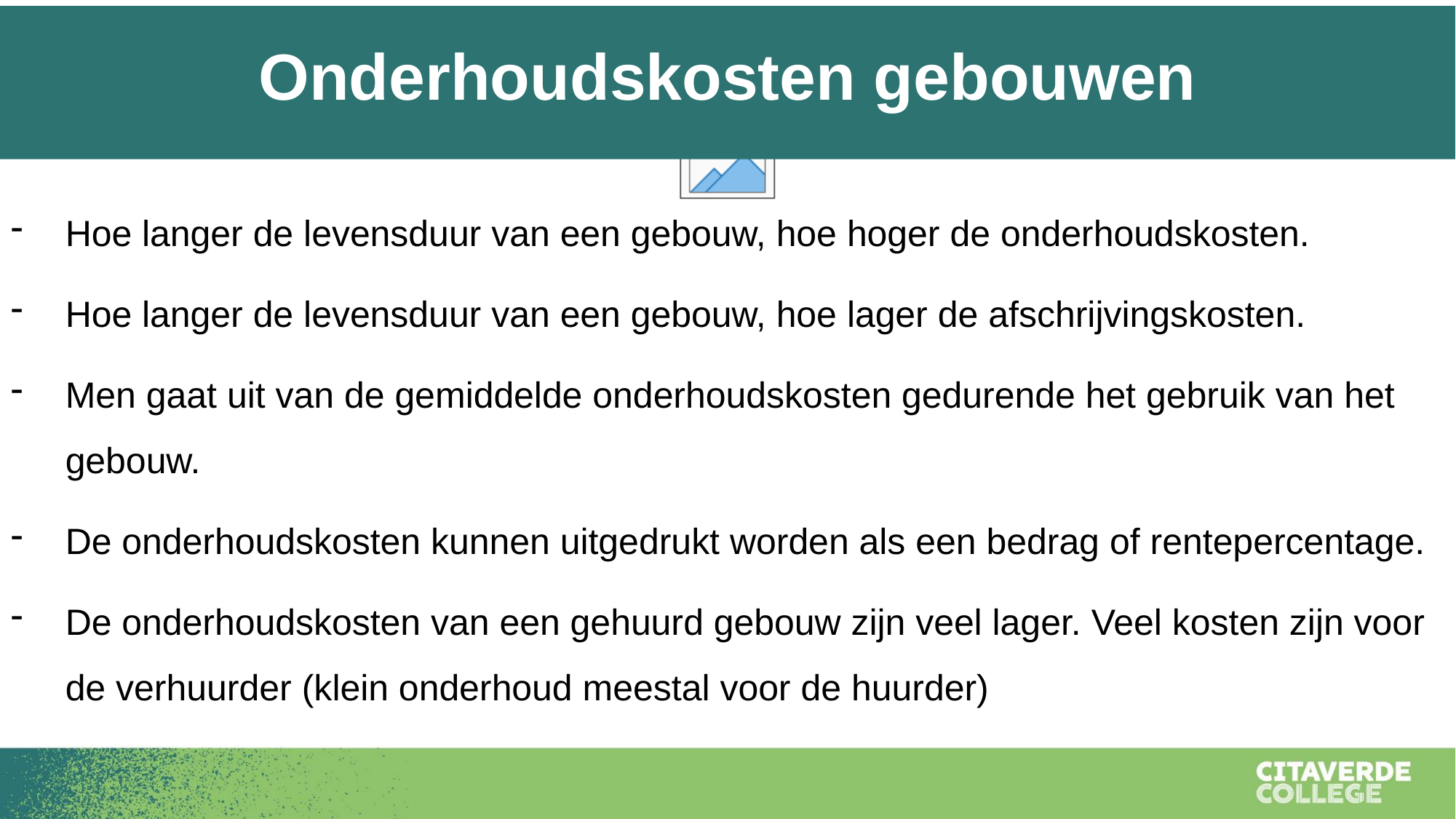

Onderhoudskosten gebouwen
Hoe langer de levensduur van een gebouw, hoe hoger de onderhoudskosten.
Hoe langer de levensduur van een gebouw, hoe lager de afschrijvingskosten.
Men gaat uit van de gemiddelde onderhoudskosten gedurende het gebruik van het gebouw.
De onderhoudskosten kunnen uitgedrukt worden als een bedrag of rentepercentage.
De onderhoudskosten van een gehuurd gebouw zijn veel lager. Veel kosten zijn voor de verhuurder (klein onderhoud meestal voor de huurder)